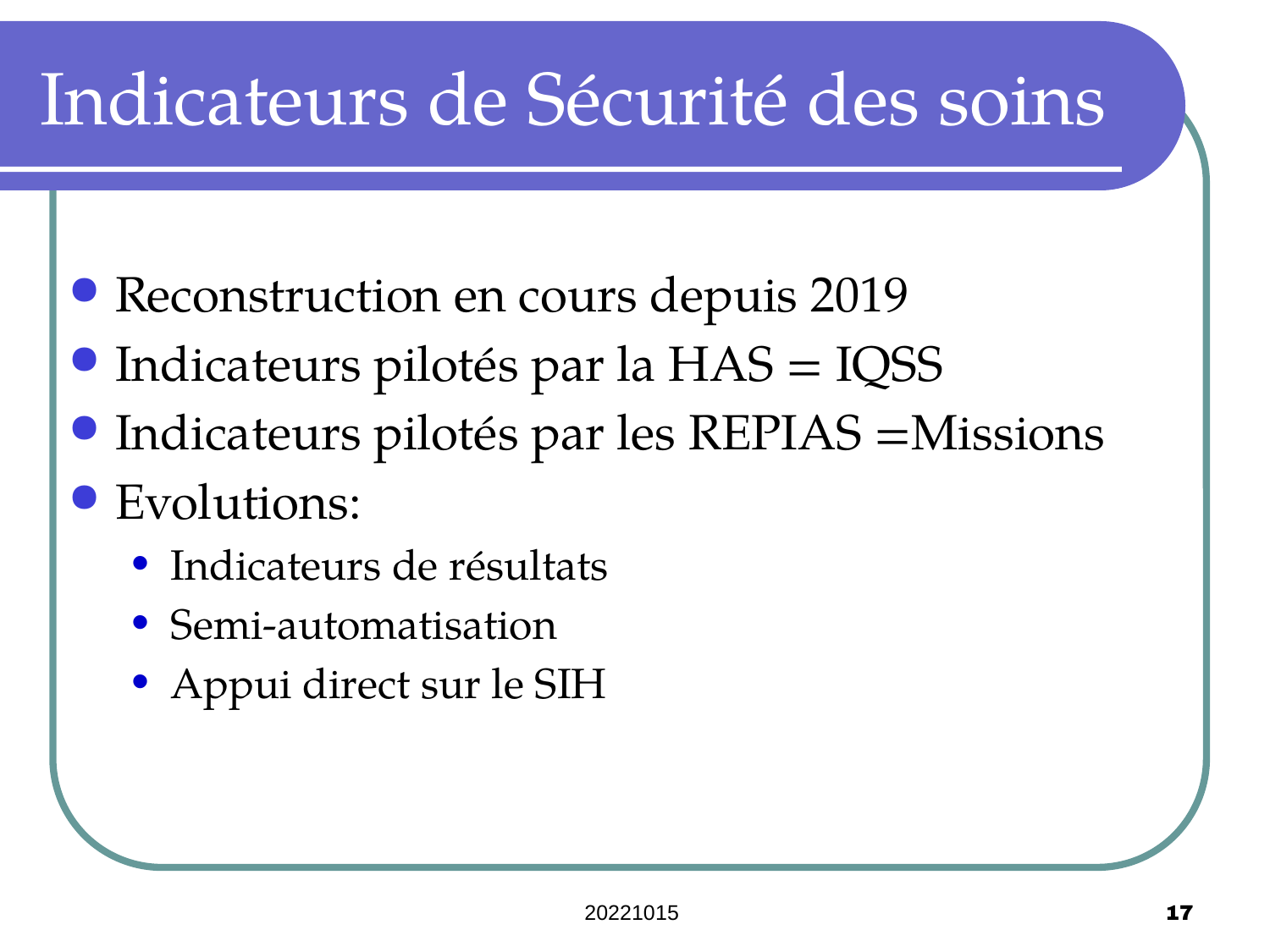

# Indicateurs de Sécurité des soins
Reconstruction en cours depuis 2019
Indicateurs pilotés par la HAS = IQSS
Indicateurs pilotés par les REPIAS =Missions
Evolutions:
Indicateurs de résultats
Semi-automatisation
Appui direct sur le SIH

20221015
17